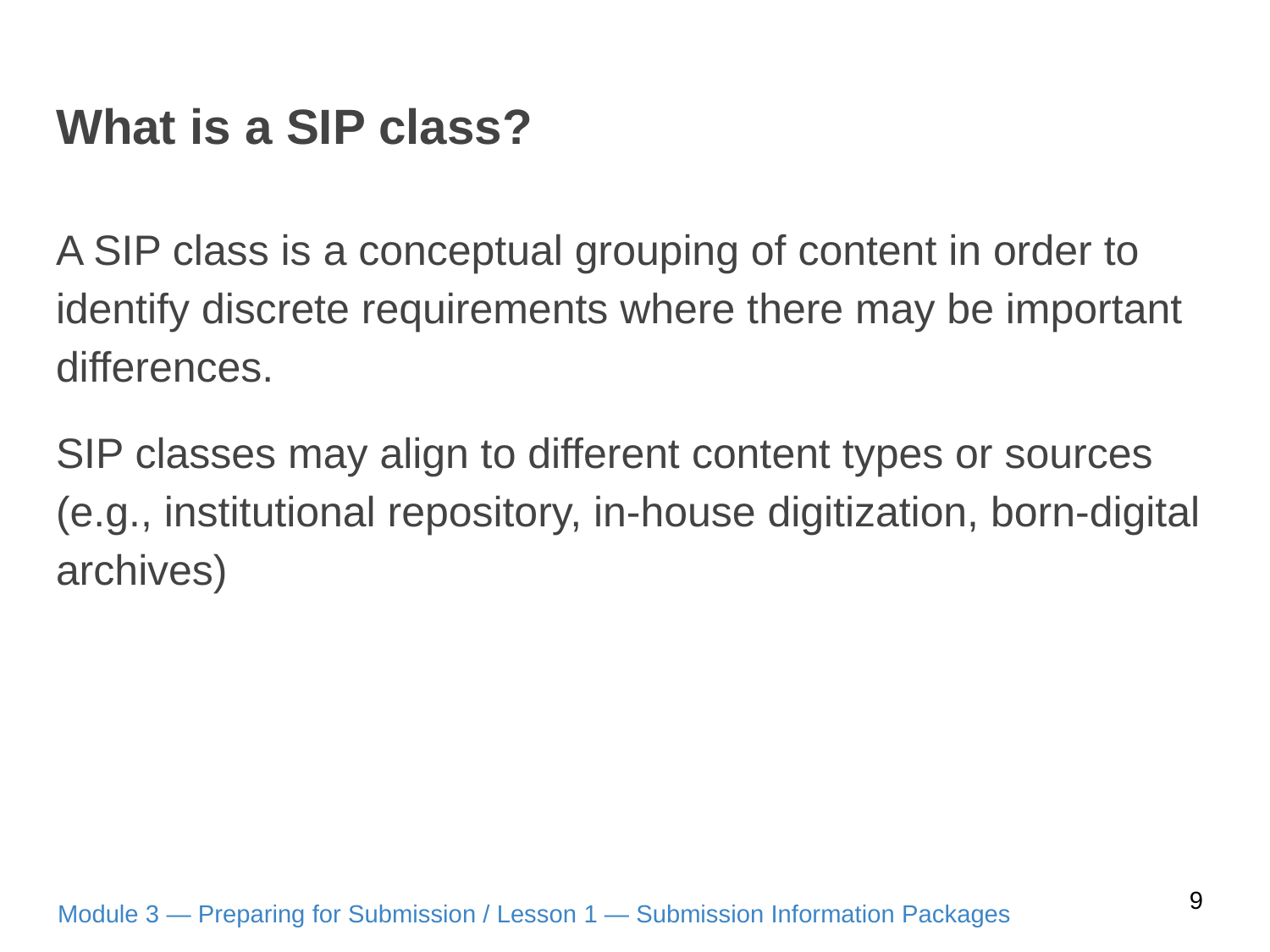

# What is a SIP class?

A SIP class is a conceptual grouping of content in order to identify discrete requirements where there may be important differences.
SIP classes may align to different content types or sources (e.g., institutional repository, in-house digitization, born-digital archives)

9
Module 3 — Preparing for Submission / Lesson 1 — Submission Information Packages